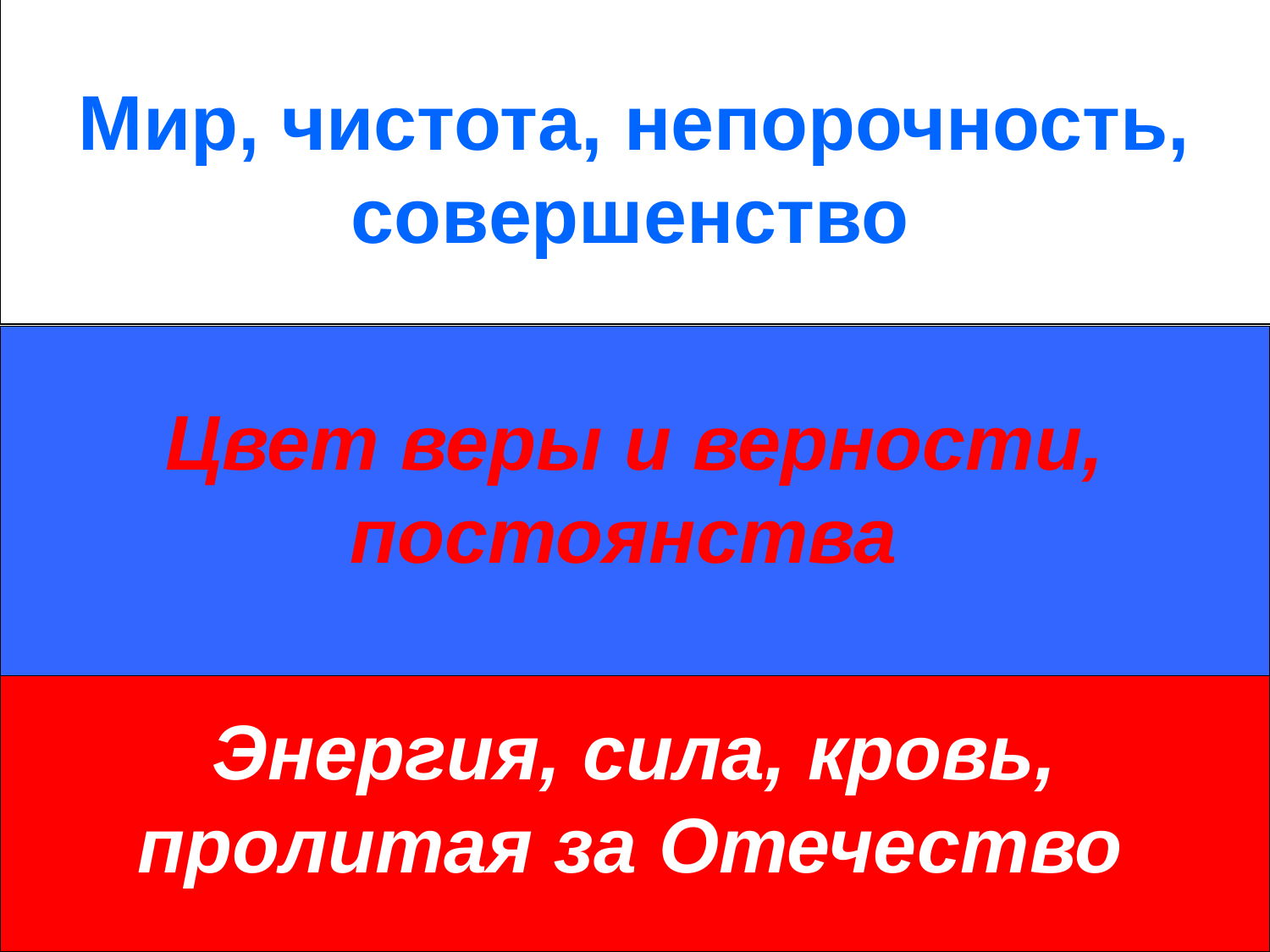

Мир, чистота, непорочность, совершенство

Цвет веры и верности, постоянства

Энергия, сила, кровь, пролитая за Отечество